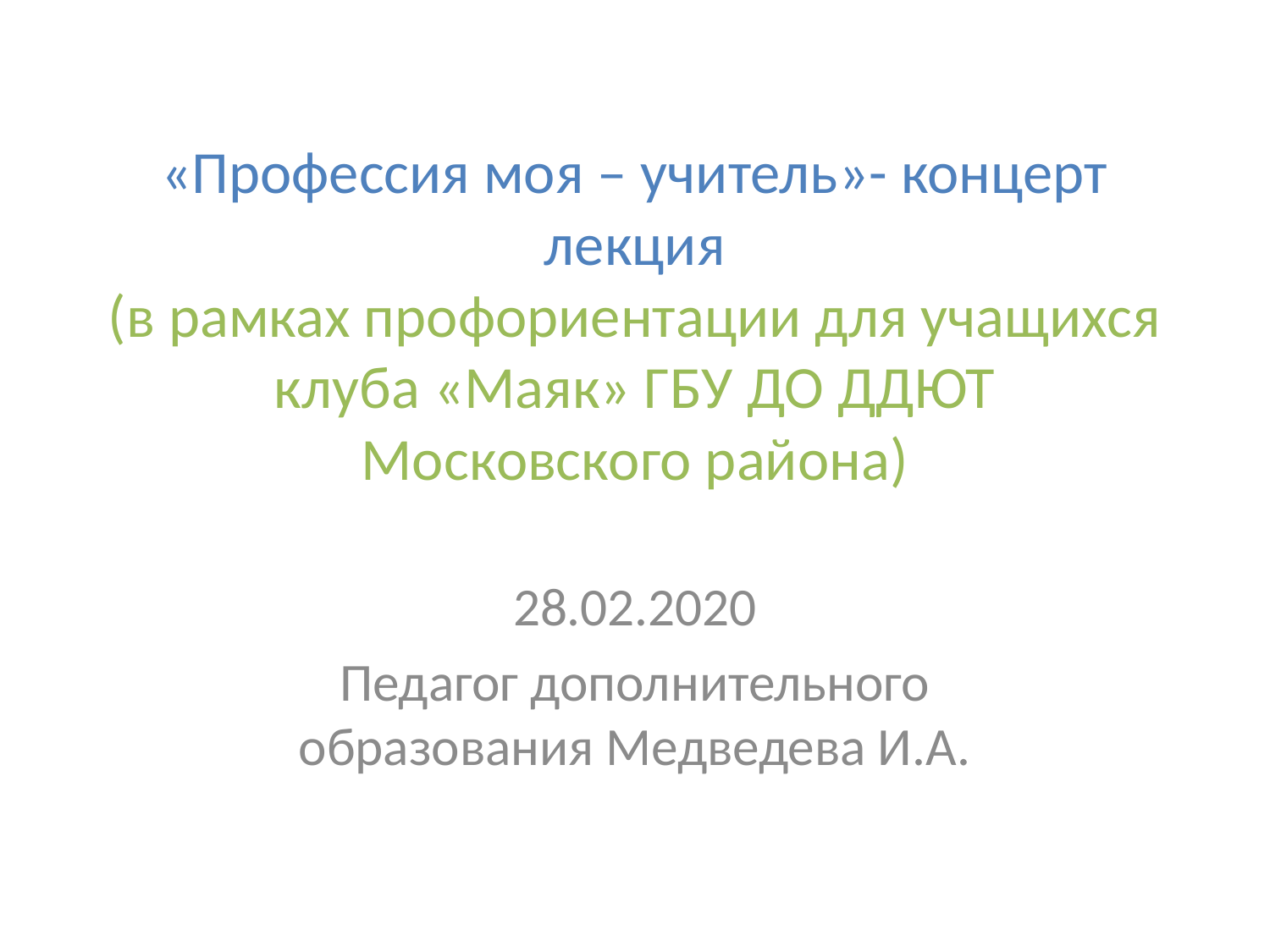

# «Профессия моя – учитель»- концерт лекция (в рамках профориентации для учащихся клуба «Маяк» ГБУ ДО ДДЮТ Московского района)
28.02.2020
Педагог дополнительного образования Медведева И.А.